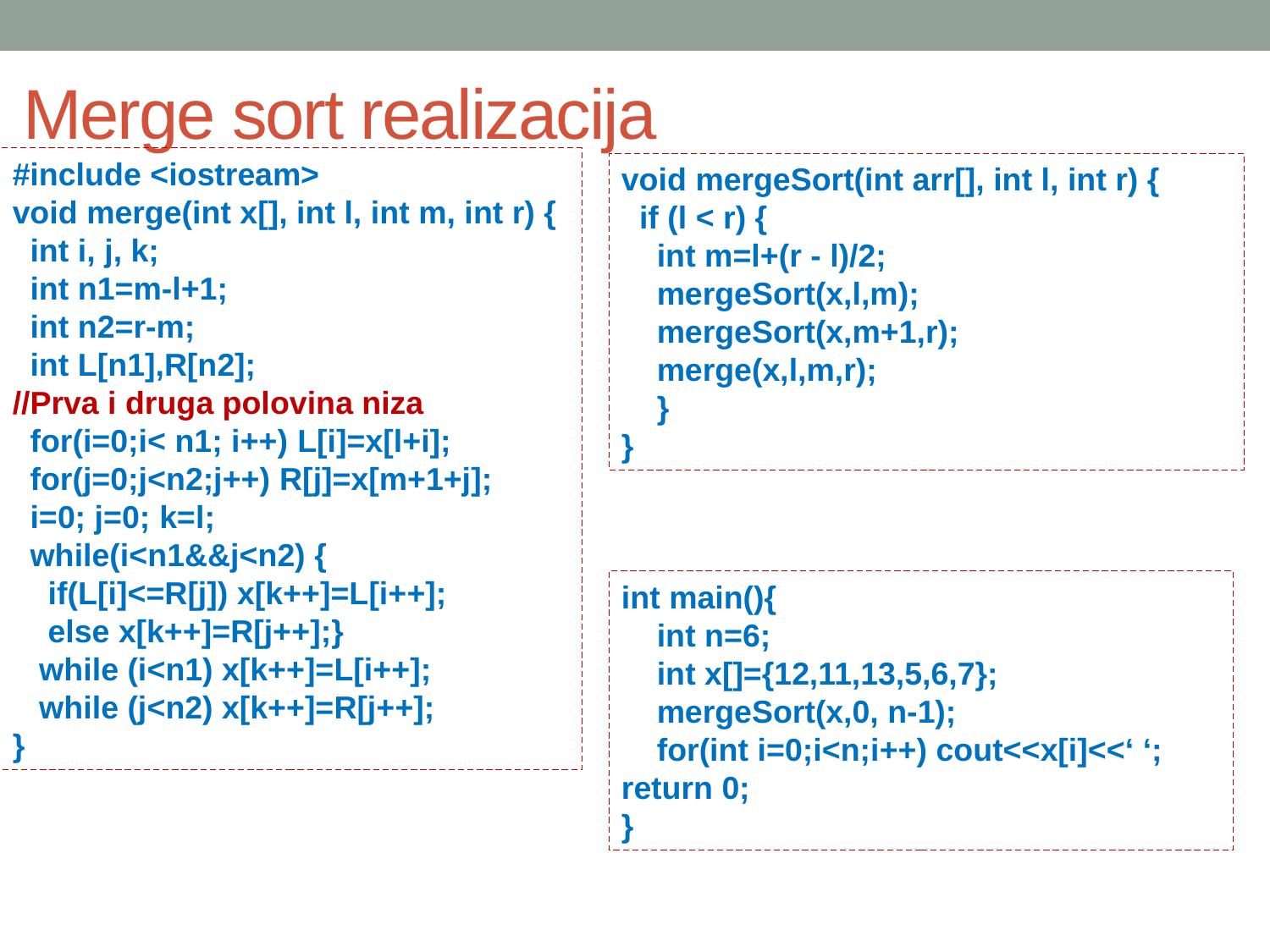

# Merge sort realizacija
#include <iostream>
void merge(int x[], int l, int m, int r) {
  int i, j, k;
  int n1=m-l+1;
  int n2=r-m;
  int L[n1],R[n2];
//Prva i druga polovina niza
  for(i=0;i< n1; i++) L[i]=x[l+i];
  for(j=0;j<n2;j++) R[j]=x[m+1+j];
  i=0; j=0; k=l;
  while(i<n1&&j<n2) {
    if(L[i]<=R[j]) x[k++]=L[i++];
    else x[k++]=R[j++];}
   while (i<n1) x[k++]=L[i++];
   while (j<n2) x[k++]=R[j++];
}
void mergeSort(int arr[], int l, int r) {
  if (l < r) {
    int m=l+(r - l)/2;
    mergeSort(x,l,m);
    mergeSort(x,m+1,r);
    merge(x,l,m,r);
    }
}
int main(){
    int n=6;
    int x[]={12,11,13,5,6,7};
    mergeSort(x,0, n-1);
    for(int i=0;i<n;i++) cout<<x[i]<<‘ ‘;
return 0;
}